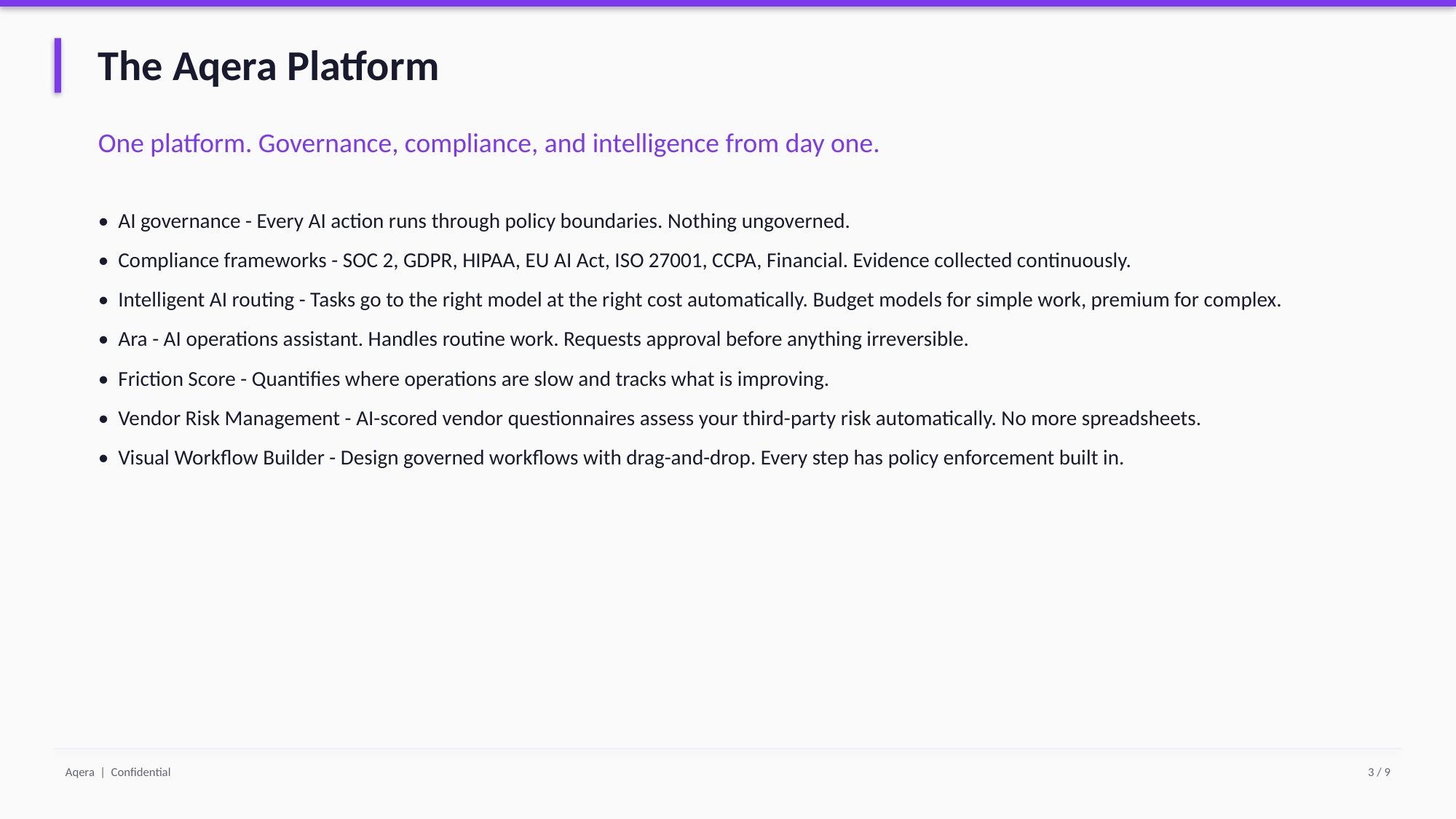

The Aqera Platform

One platform. Governance, compliance, and intelligence from day one.
•  AI governance - Every AI action runs through policy boundaries. Nothing ungoverned.
•  Compliance frameworks - SOC 2, GDPR, HIPAA, EU AI Act, ISO 27001, CCPA, Financial. Evidence collected continuously.
•  Intelligent AI routing - Tasks go to the right model at the right cost automatically. Budget models for simple work, premium for complex.
•  Ara - AI operations assistant. Handles routine work. Requests approval before anything irreversible.
•  Friction Score - Quantifies where operations are slow and tracks what is improving.
•  Vendor Risk Management - AI-scored vendor questionnaires assess your third-party risk automatically. No more spreadsheets.
•  Visual Workflow Builder - Design governed workflows with drag-and-drop. Every step has policy enforcement built in.

Aqera  |  Confidential
3 / 9